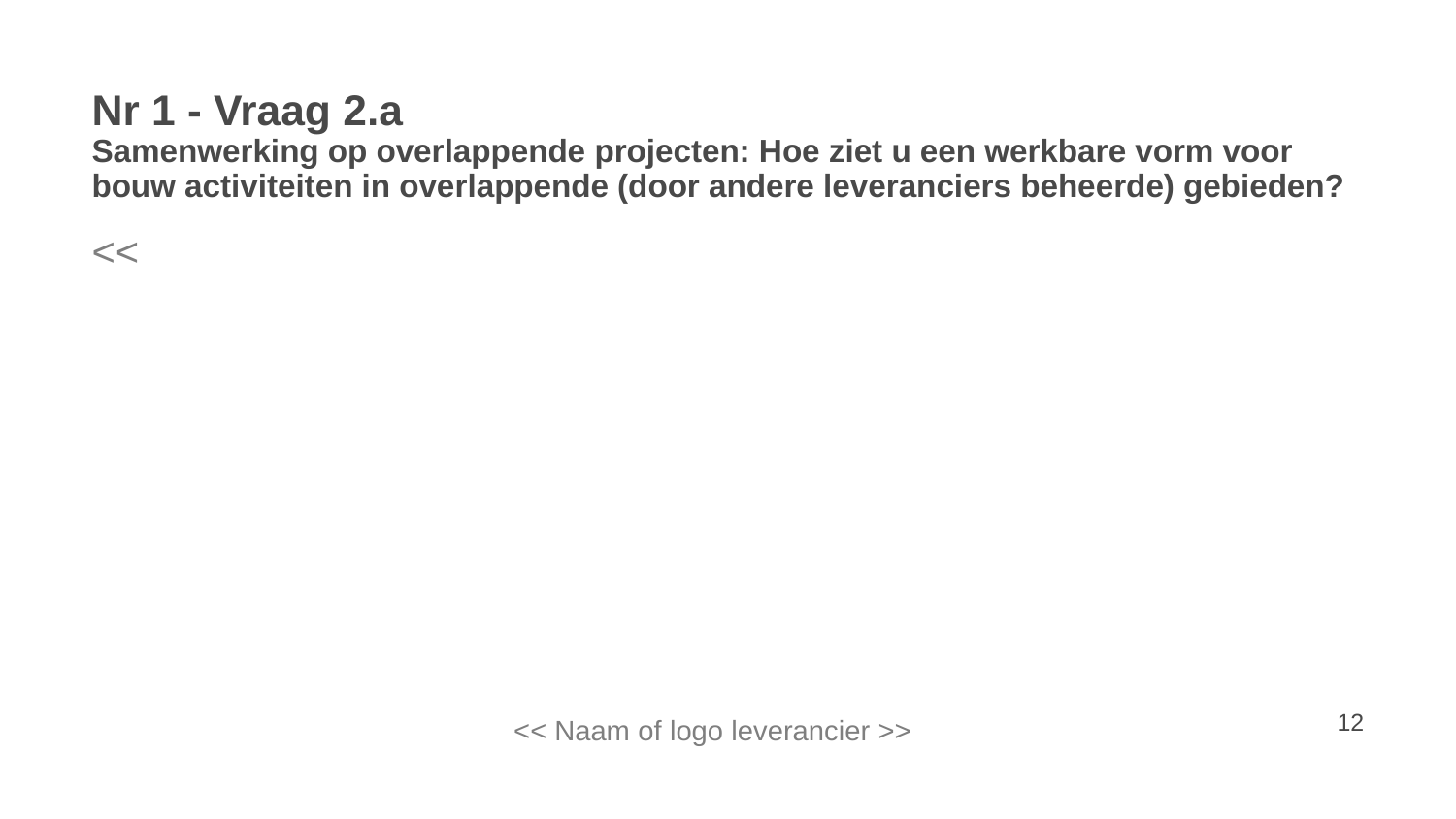

# Nr 1 - Vraag 2.a Samenwerking op overlappende projecten: Hoe ziet u een werkbare vorm voor bouw activiteiten in overlappende (door andere leveranciers beheerde) gebieden?
<<
<< Naam of logo leverancier >>